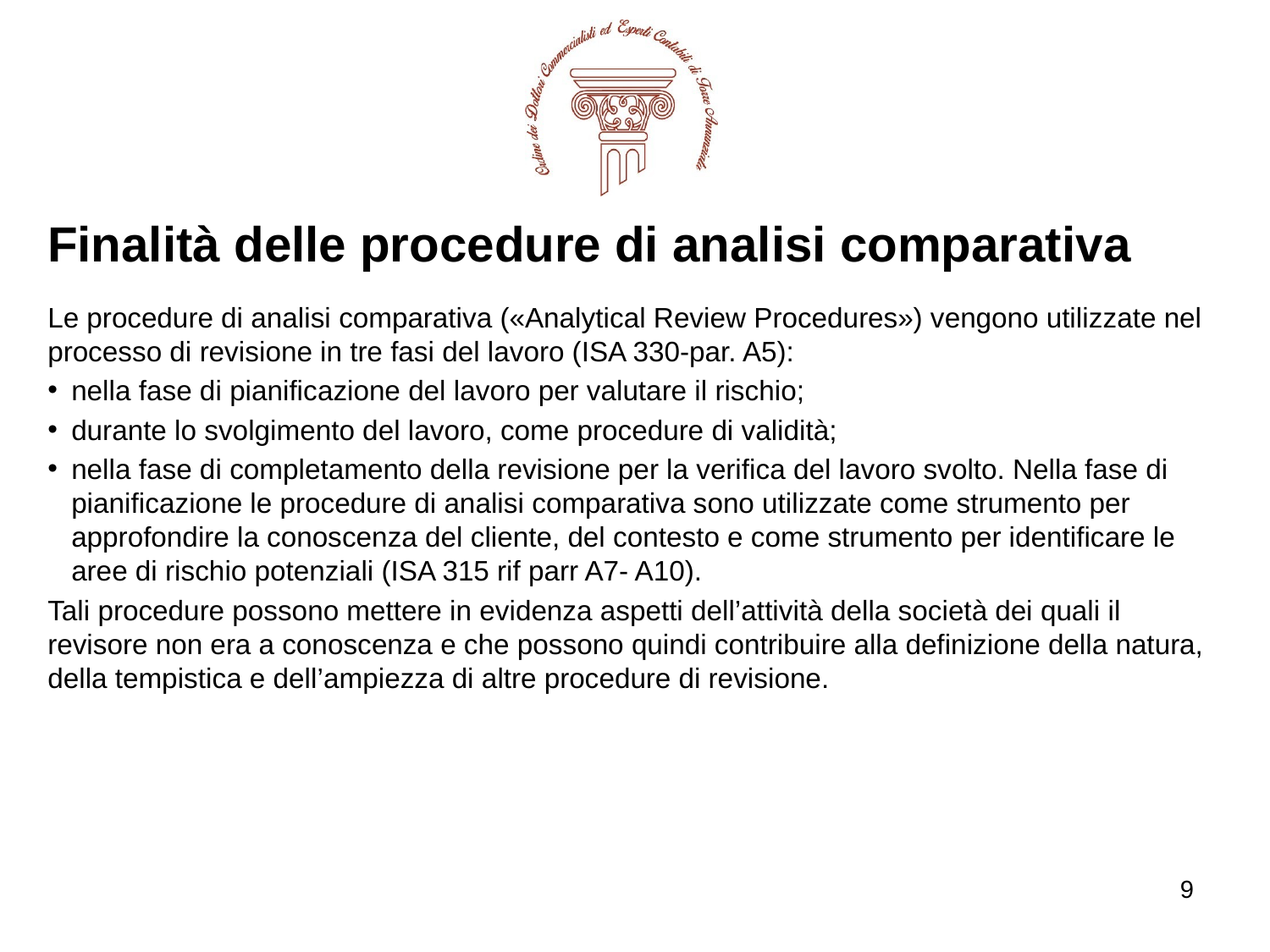

Finalità delle procedure di analisi comparativa

Le procedure di analisi comparativa («Analytical Review Procedures») vengono utilizzate nel processo di revisione in tre fasi del lavoro (ISA 330-par. A5):
nella fase di pianificazione del lavoro per valutare il rischio;
durante lo svolgimento del lavoro, come procedure di validità;
nella fase di completamento della revisione per la verifica del lavoro svolto. Nella fase di pianificazione le procedure di analisi comparativa sono utilizzate come strumento per approfondire la conoscenza del cliente, del contesto e come strumento per identificare le aree di rischio potenziali (ISA 315 rif parr A7- A10).
Tali procedure possono mettere in evidenza aspetti dell’attività della società dei quali il revisore non era a conoscenza e che possono quindi contribuire alla definizione della natura, della tempistica e dell’ampiezza di altre procedure di revisione.

9